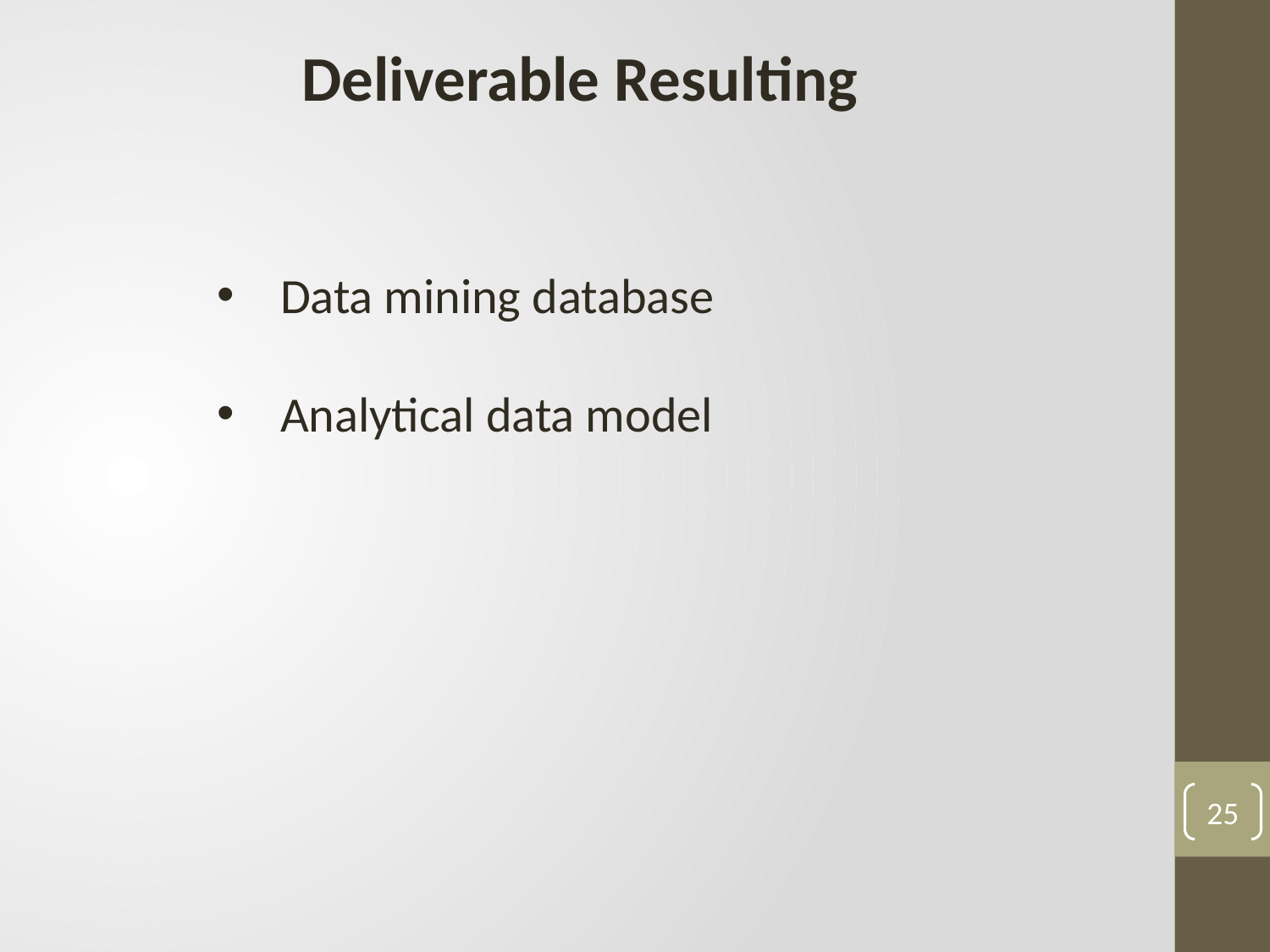

Deliverable Resulting
Data mining database

Analytical data model
25